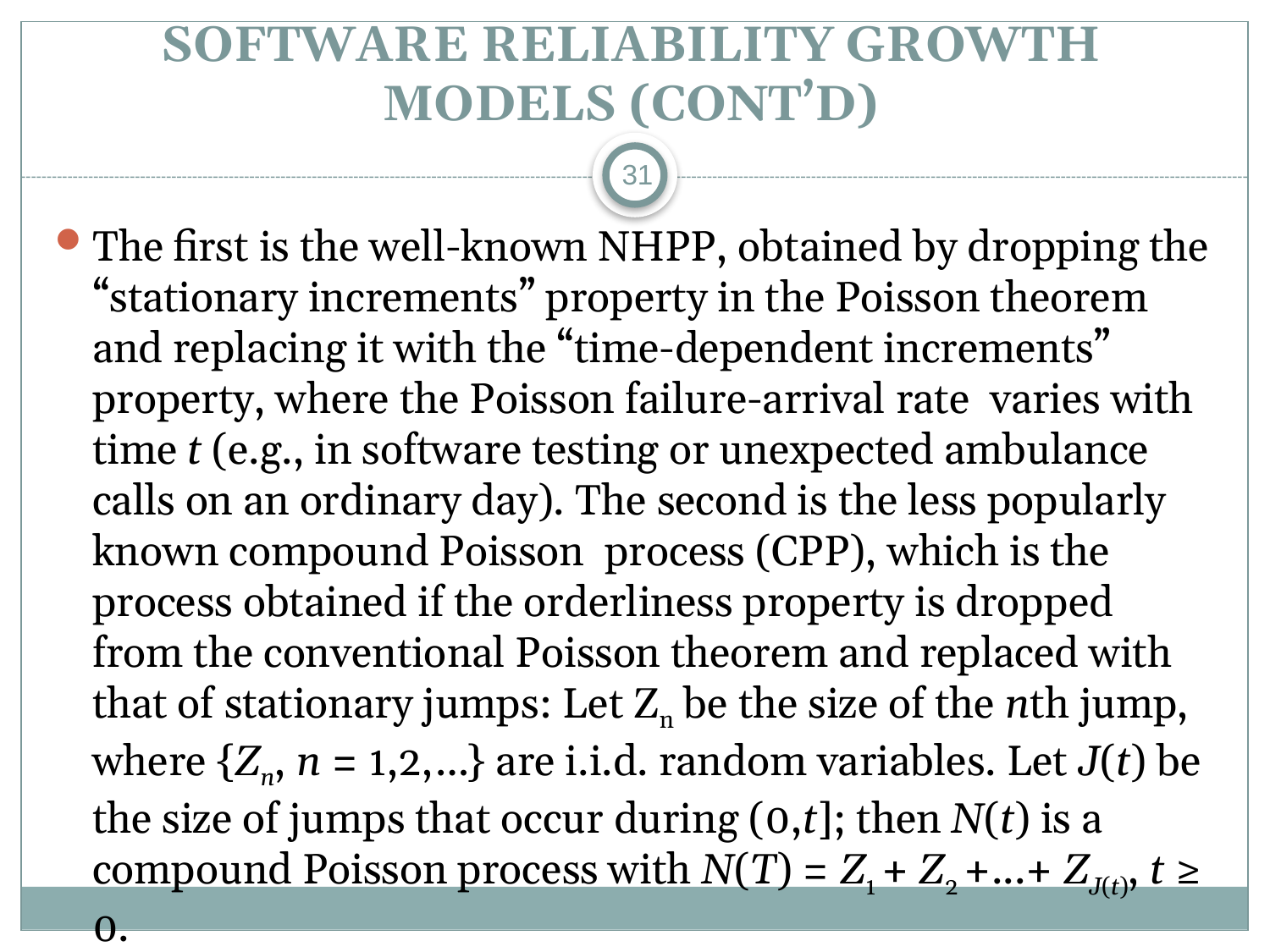

# Software Reliability Growth Models (CONT’D)
31
The first is the well-known NHPP, obtained by dropping the “stationary increments” property in the Poisson theorem and replacing it with the “time-dependent increments” property, where the Poisson failure-arrival rate  varies with time t (e.g., in software testing or unexpected ambulance calls on an ordinary day). The second is the less popularly known compound Poisson  process (CPP), which is the process obtained if the orderliness property is dropped from the conventional Poisson theorem and replaced with that of stationary jumps: Let Zn be the size of the nth jump, where {Zn, n = 1,2,…} are i.i.d. random variables. Let J(t) be the size of jumps that occur during (0,t]; then N(t) is a compound Poisson process with N(T) = Z1 + Z2 +...+ ZJ(t), t ≥ 0.